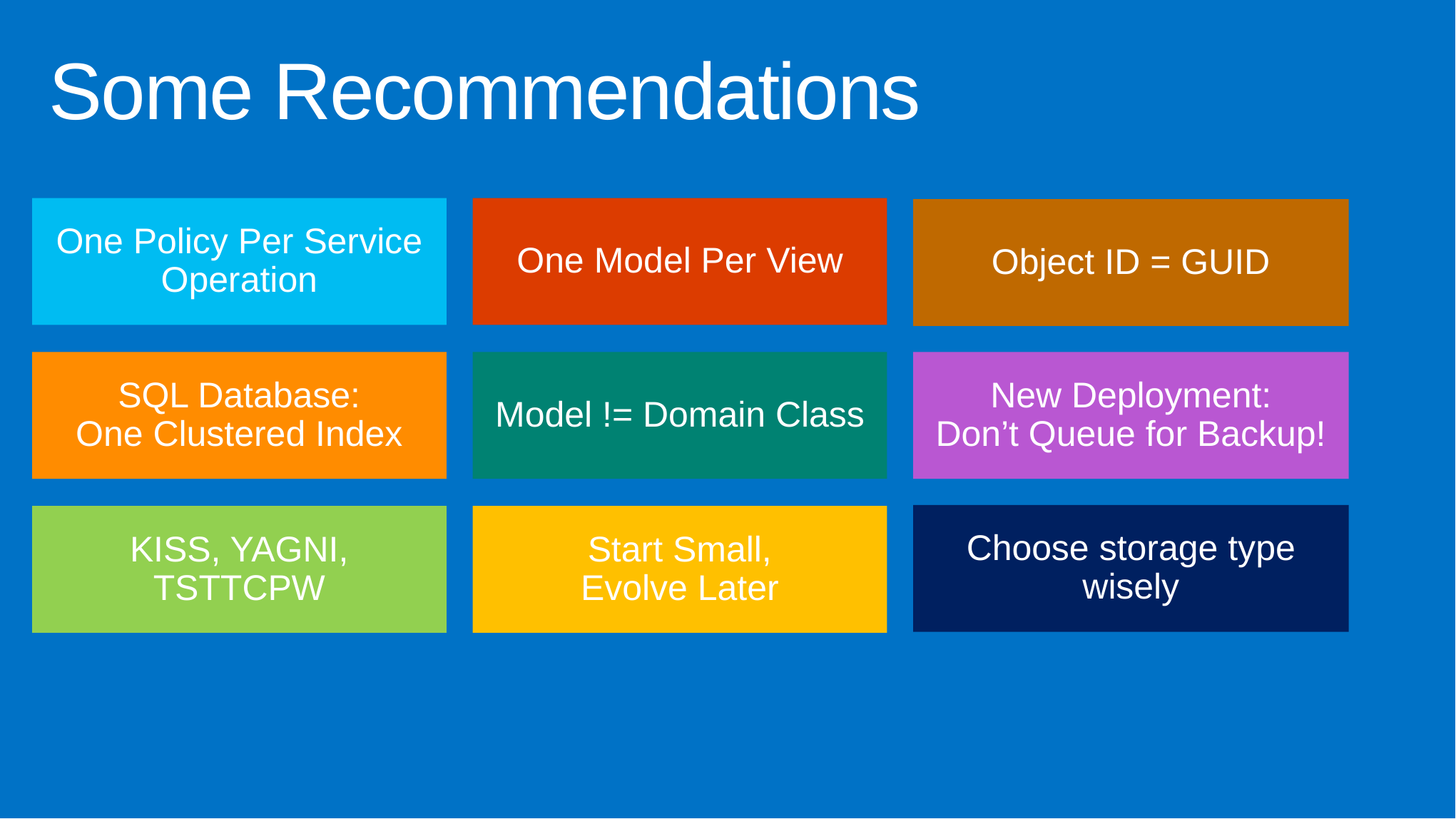

# Some Recommendations
One Policy Per Service Operation
One Model Per View
Object ID = GUID
SQL Database:
One Clustered Index
Model != Domain Class
New Deployment:
Don’t Queue for Backup!
Choose storage type wisely
KISS, YAGNI, TSTTCPW
Start Small,
Evolve Later